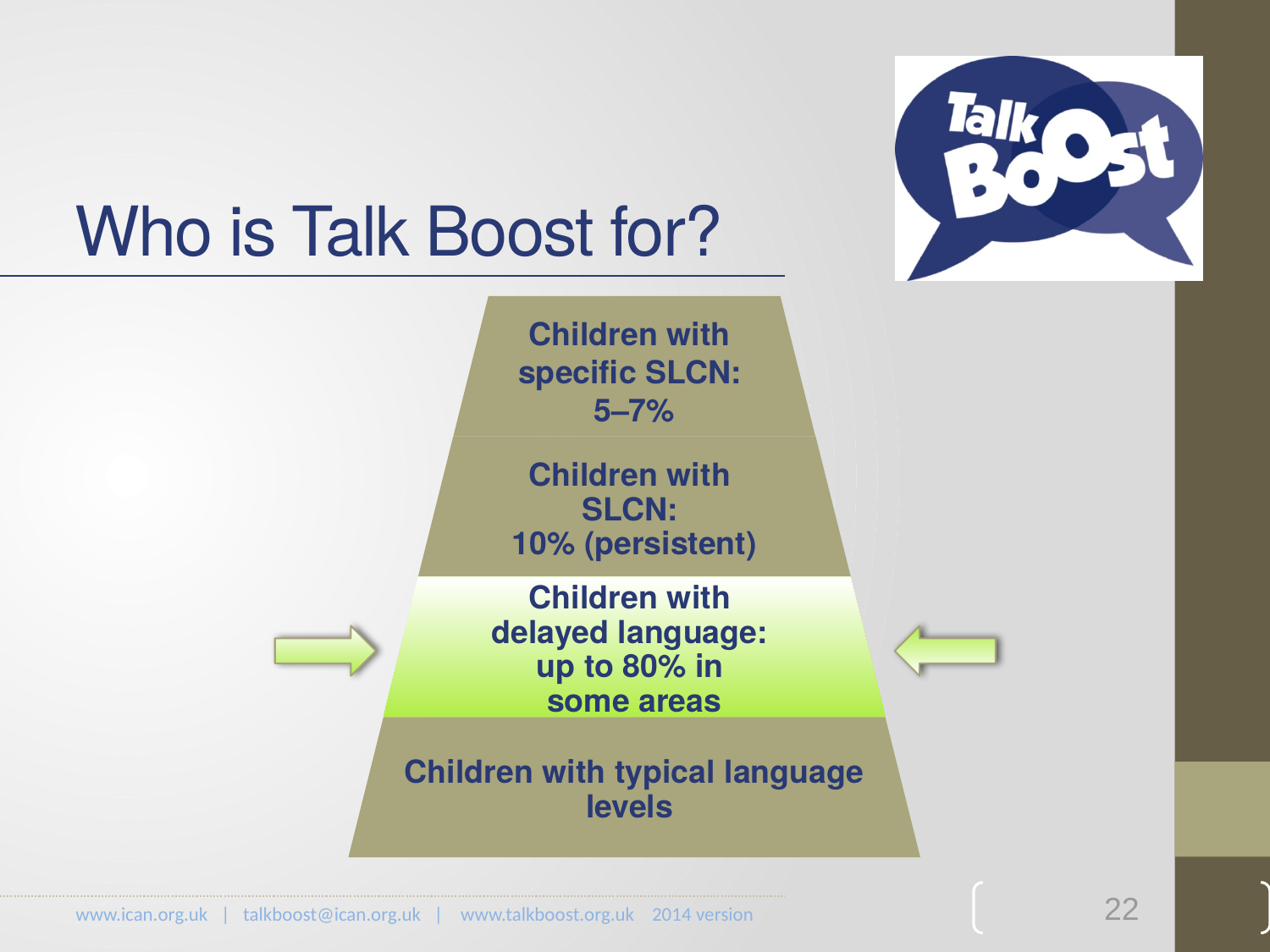

Who is Talk Boost for?
Children with
specific SLCN:
5–7%
Children with
SLCN:
10% (persistent)
Children with
delayed language:
up to 80% in
some areas
Children with typical language levels

22